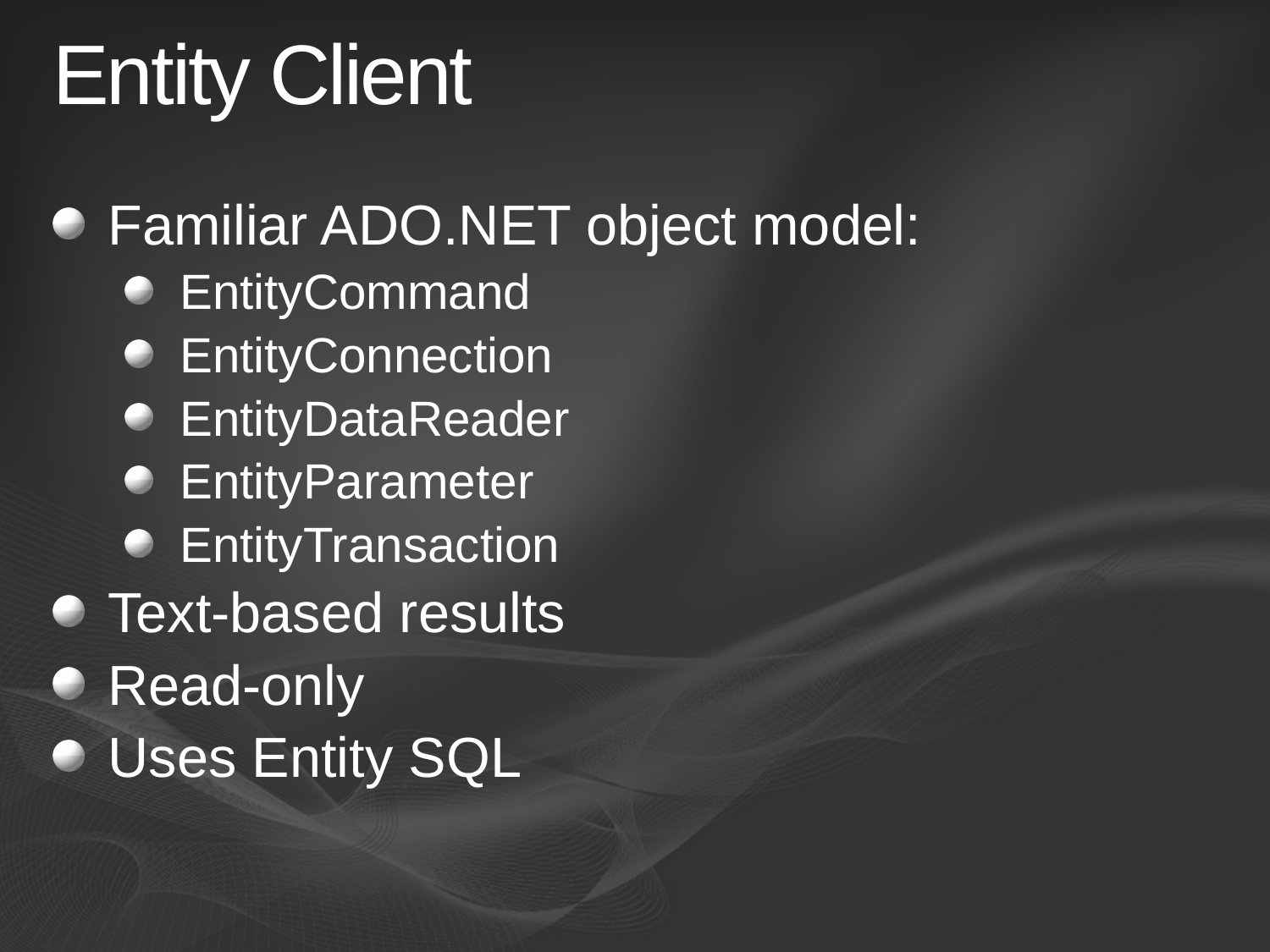

# Entity Client
Familiar ADO.NET object model:
EntityCommand
EntityConnection
EntityDataReader
EntityParameter
EntityTransaction
Text-based results
Read-only
Uses Entity SQL